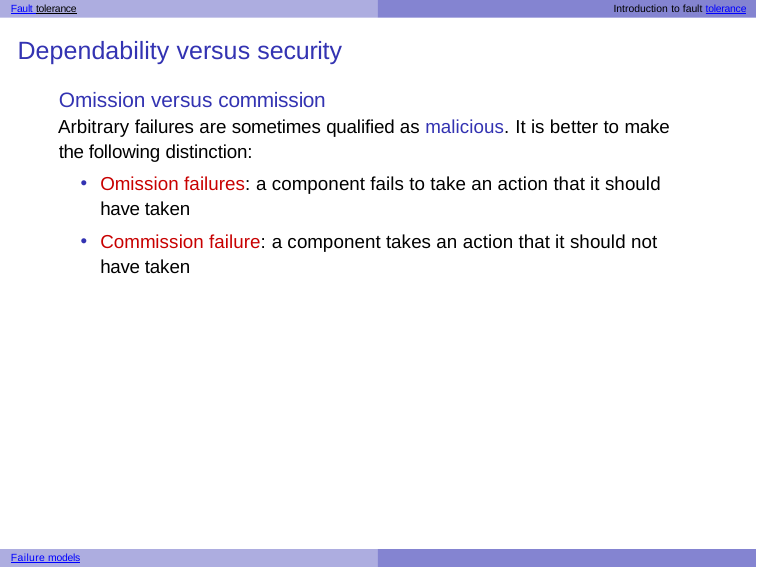

Fault tolerance	Introduction to fault tolerance
# Dependability versus security
Omission versus commission
Arbitrary failures are sometimes qualified as malicious. It is better to make the following distinction:
Omission failures: a component fails to take an action that it should have taken
Commission failure: a component takes an action that it should not have taken

Failure models